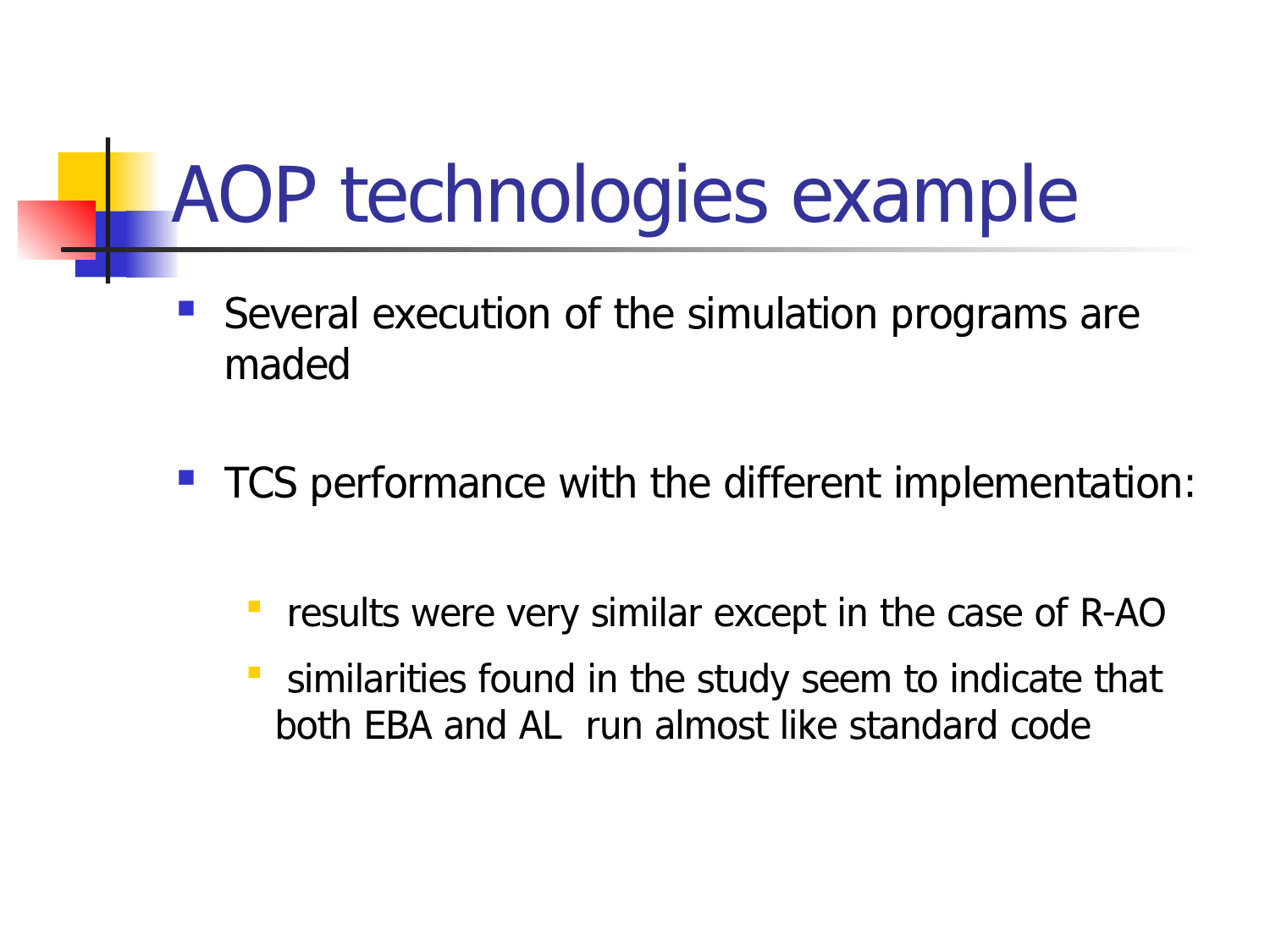

# AOP technologies example
Several execution of the simulation programs are maded

TCS performance with the different implementation:
 results were very similar except in the case of R-AO
 similarities found in the study seem to indicate that both EBA and AL  run almost like standard code